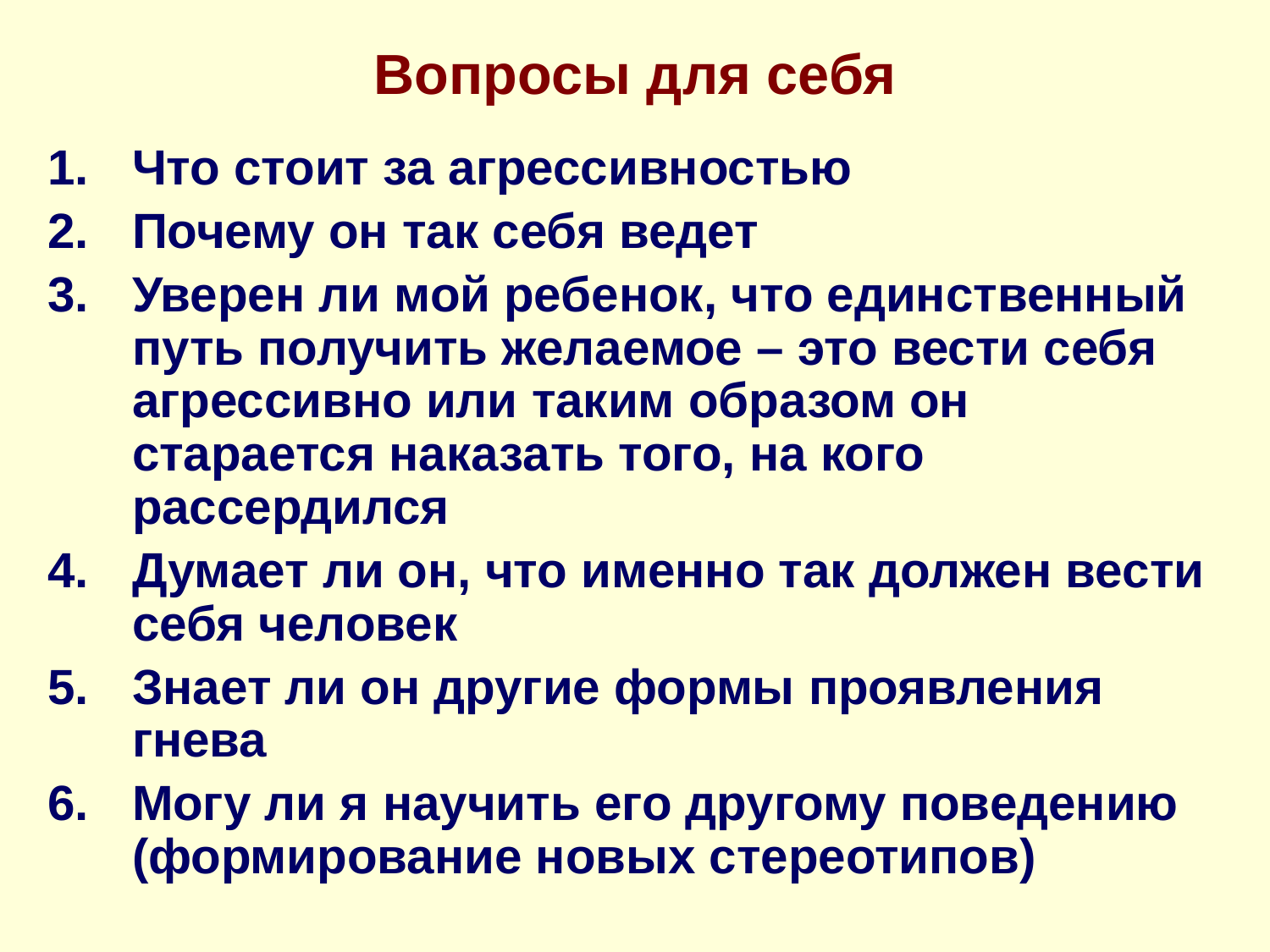

# Вопросы для себя
Что стоит за агрессивностью
Почему он так себя ведет
Уверен ли мой ребенок, что единственный путь получить желаемое – это вести себя агрессивно или таким образом он старается наказать того, на кого рассердился
Думает ли он, что именно так должен вести себя человек
Знает ли он другие формы проявления гнева
Могу ли я научить его другому поведению (формирование новых стереотипов)